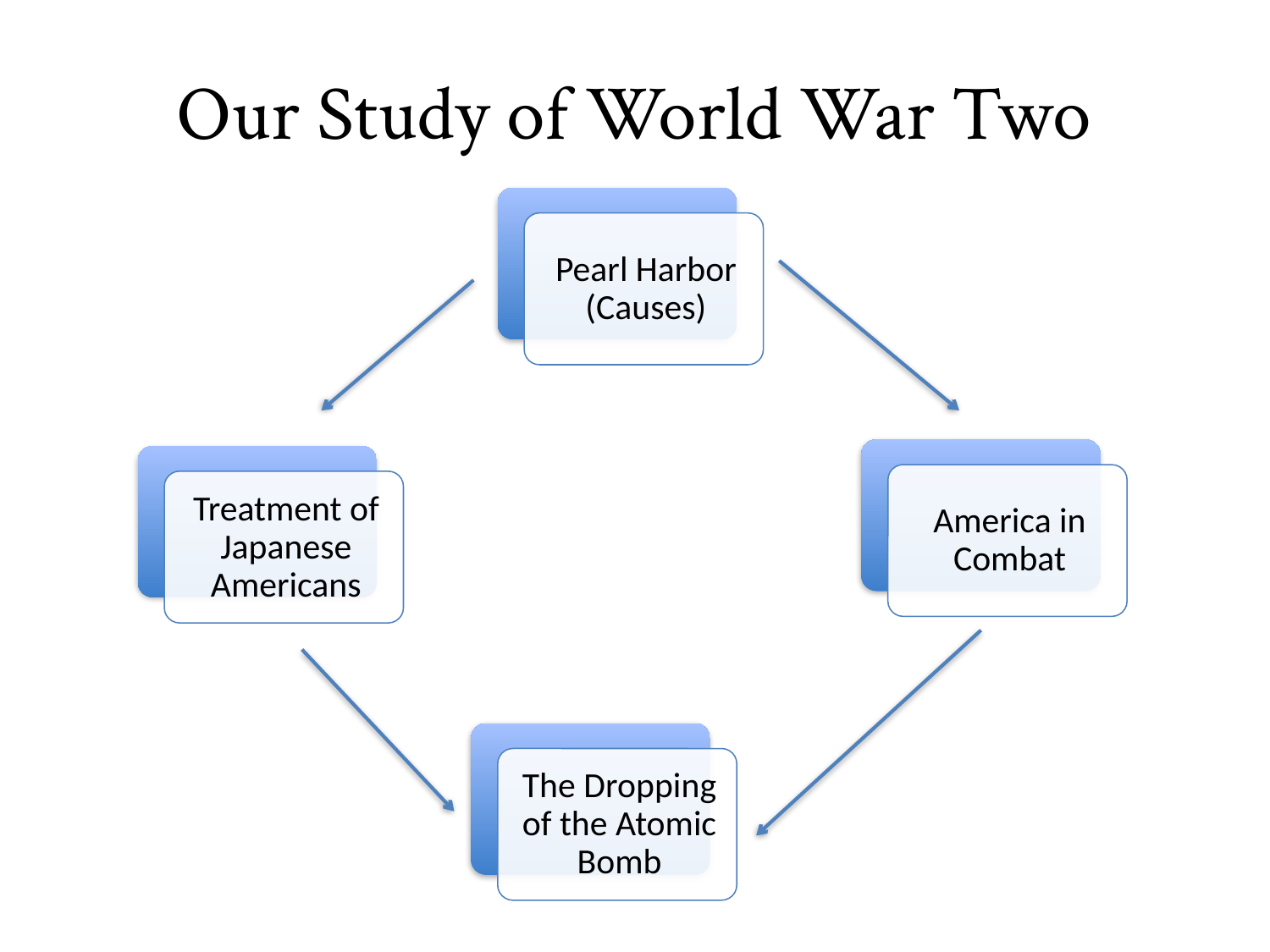

# Our Study of World War Two
Pearl Harbor (Causes)
Treatment of Japanese Americans
America in Combat
The Dropping of the Atomic Bomb